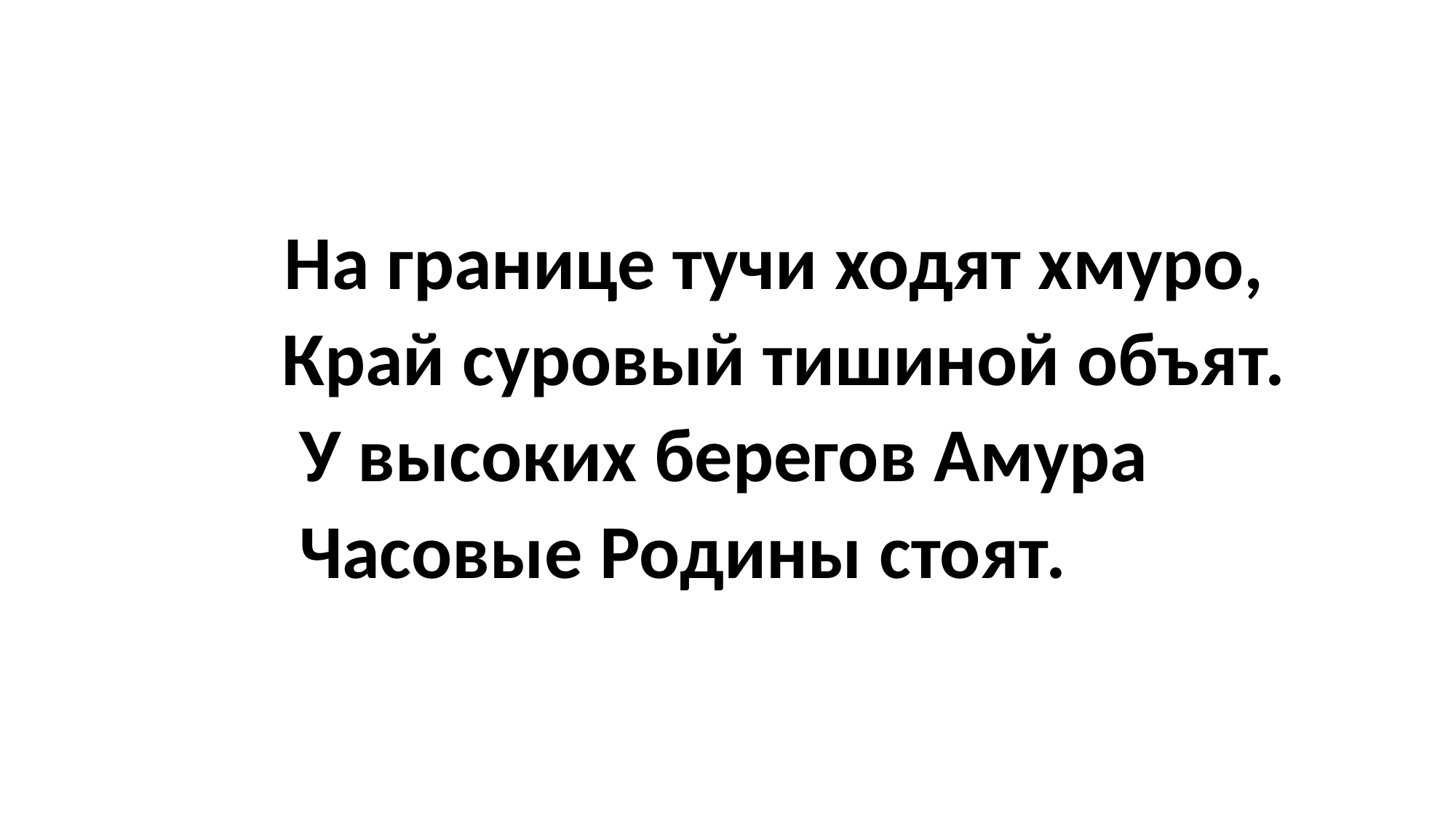

#
                 На границе тучи ходят хмуро,
          Край суровый тишиной объят.
           У высоких берегов Амура
           Часовые Родины стоят.